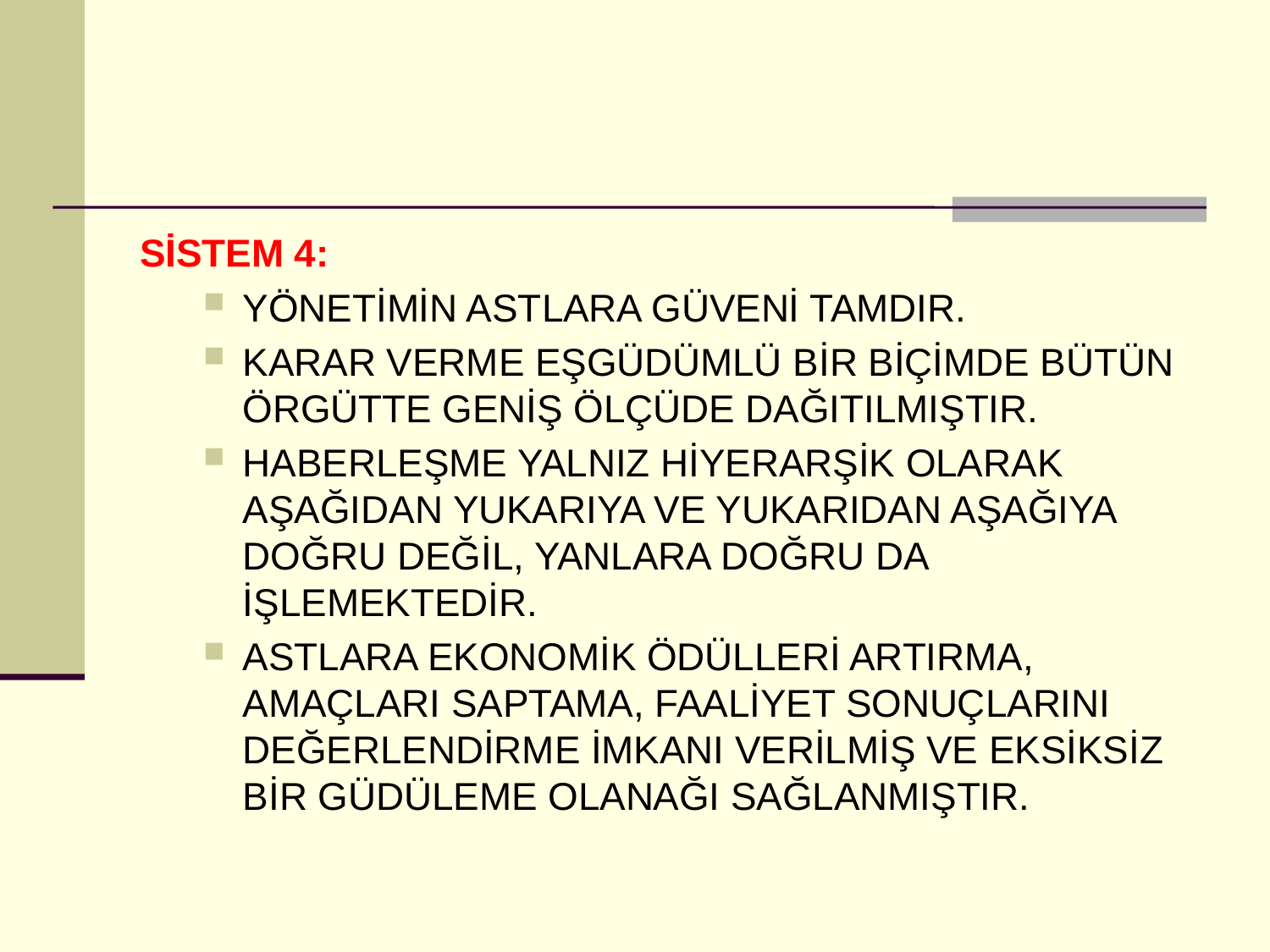

#
SİSTEM 4:
YÖNETİMİN ASTLARA GÜVENİ TAMDIR.
KARAR VERME EŞGÜDÜMLÜ BİR BİÇİMDE BÜTÜN ÖRGÜTTE GENİŞ ÖLÇÜDE DAĞITILMIŞTIR.
HABERLEŞME YALNIZ HİYERARŞİK OLARAK AŞAĞIDAN YUKARIYA VE YUKARIDAN AŞAĞIYA DOĞRU DEĞİL, YANLARA DOĞRU DA İŞLEMEKTEDİR.
ASTLARA EKONOMİK ÖDÜLLERİ ARTIRMA, AMAÇLARI SAPTAMA, FAALİYET SONUÇLARINI DEĞERLENDİRME İMKANI VERİLMİŞ VE EKSİKSİZ BİR GÜDÜLEME OLANAĞI SAĞLANMIŞTIR.